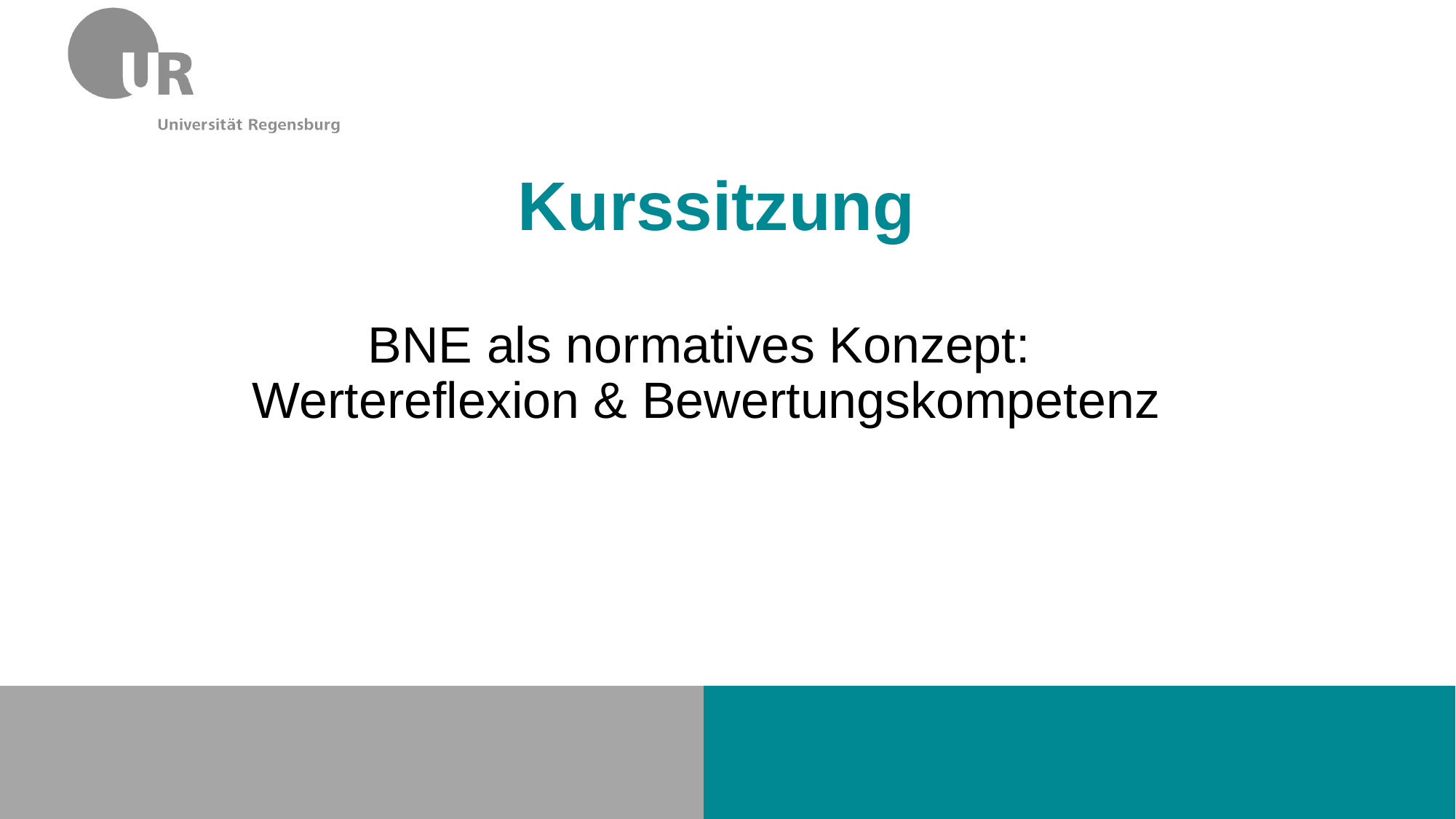

# Kurssitzung BNE als normatives Konzept: Wertereflexion & Bewertungskompetenz